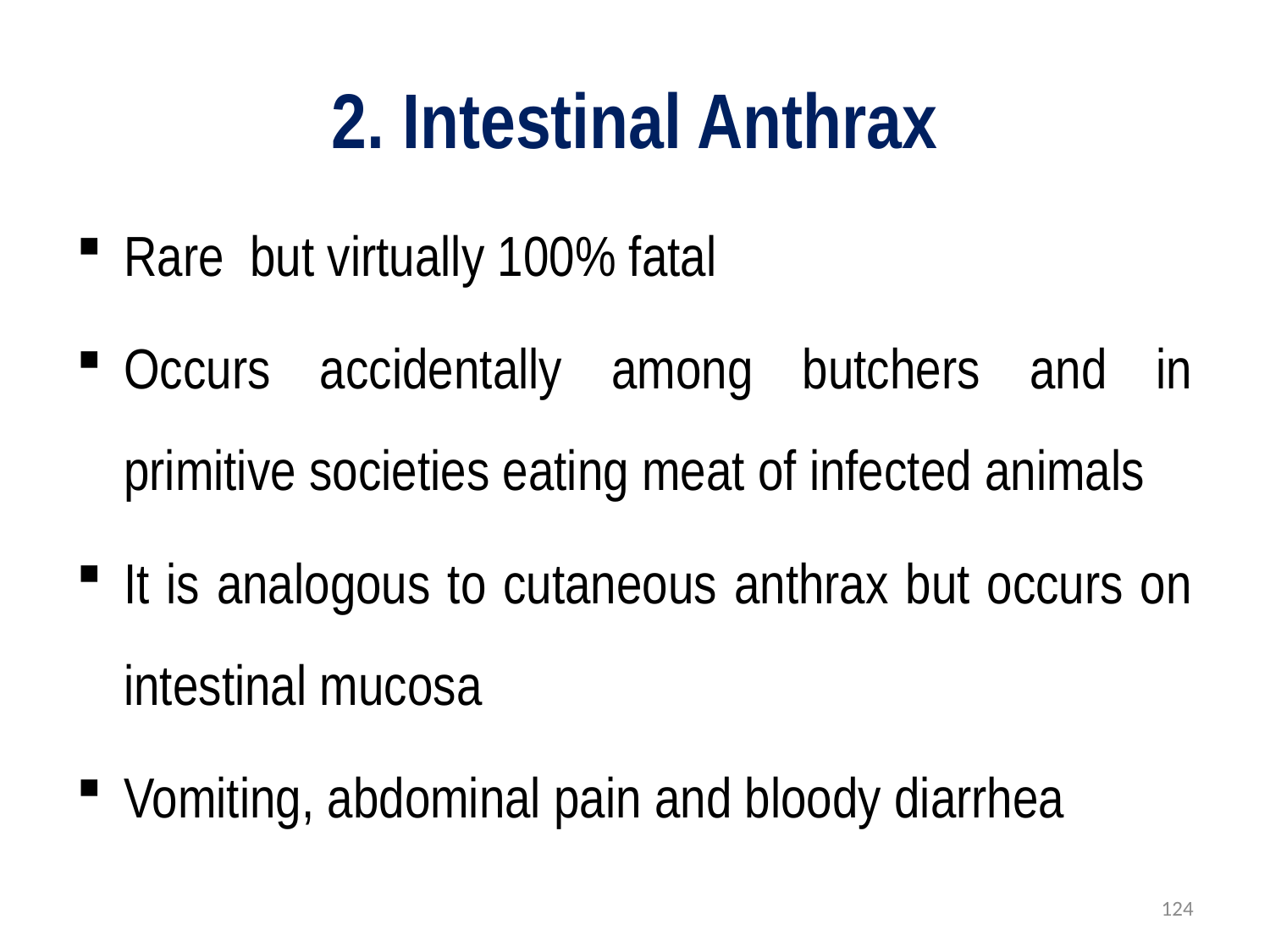

# 2. Intestinal Anthrax
Rare  but virtually 100% fatal
Occurs accidentally among butchers and in primitive societies eating meat of infected animals
It is analogous to cutaneous anthrax but occurs on intestinal mucosa
Vomiting, abdominal pain and bloody diarrhea

124